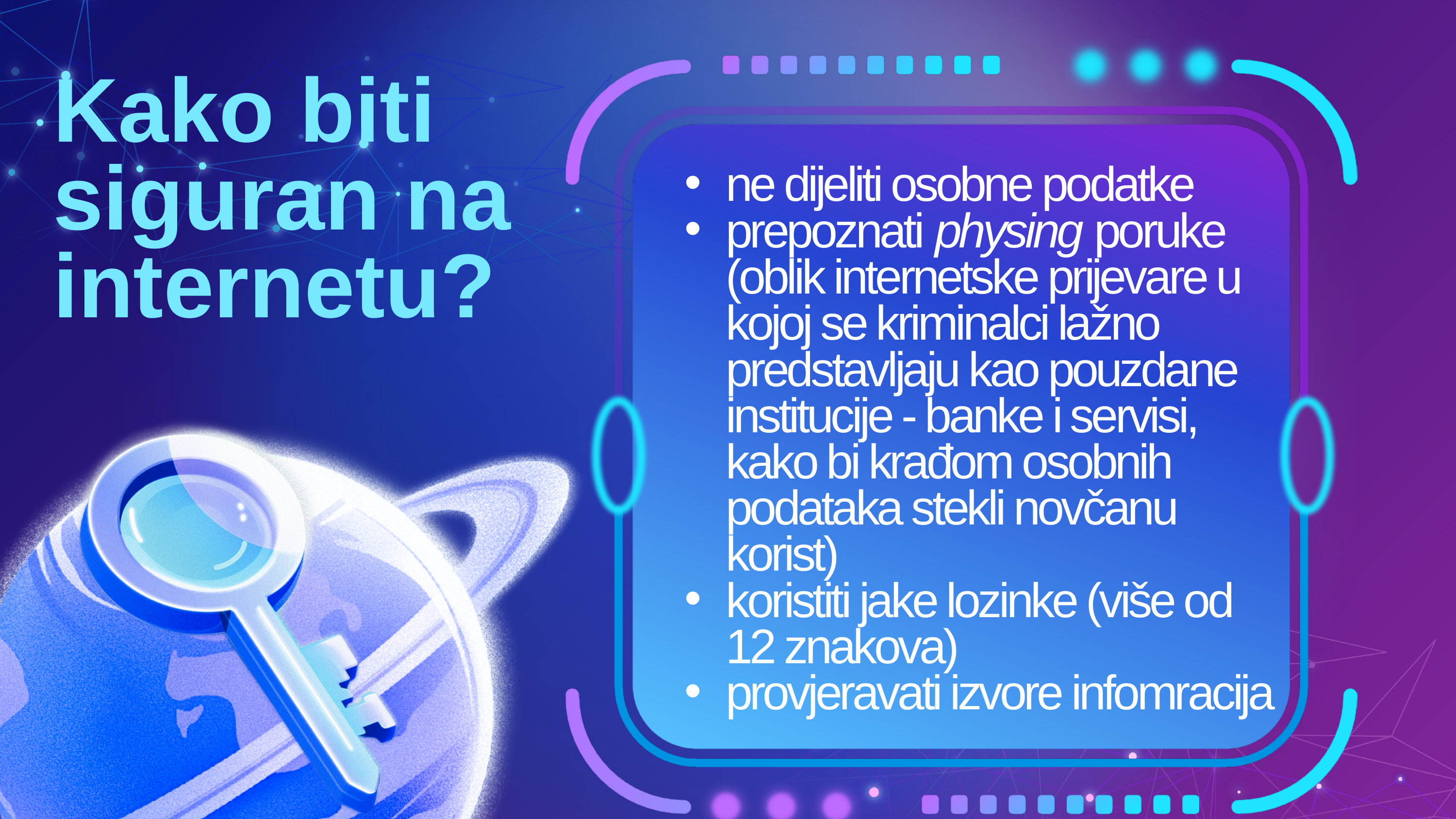

Kako biti siguran na internetu?
ne dijeliti osobne podatke
prepoznati physing poruke (oblik internetske prijevare u kojoj se kriminalci lažno predstavljaju kao pouzdane institucije - banke i servisi, kako bi krađom osobnih podataka stekli novčanu korist)
koristiti jake lozinke (više od 12 znakova)
provjeravati izvore infomracija